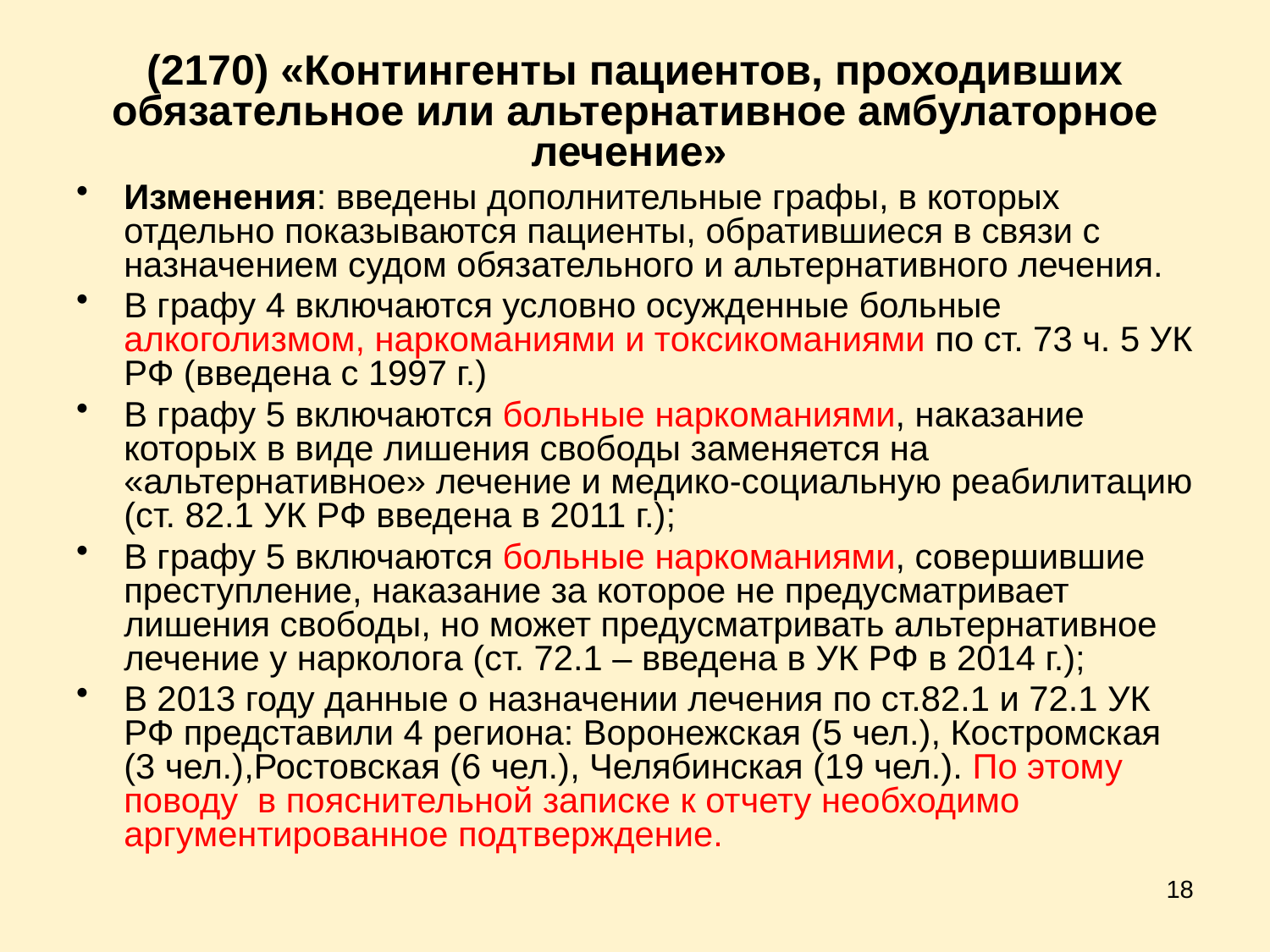

# (2170) «Контингенты пациентов, проходивших обязательное или альтернативное амбулаторное лечение»
Изменения: введены дополнительные графы, в которых отдельно показываются пациенты, обратившиеся в связи с назначением судом обязательного и альтернативного лечения.
В графу 4 включаются условно осужденные больные алкоголизмом, наркоманиями и токсикоманиями по ст. 73 ч. 5 УК РФ (введена с 1997 г.)
В графу 5 включаются больные наркоманиями, наказание которых в виде лишения свободы заменяется на «альтернативное» лечение и медико-социальную реабилитацию (ст. 82.1 УК РФ введена в 2011 г.);
В графу 5 включаются больные наркоманиями, совершившие преступление, наказание за которое не предусматривает лишения свободы, но может предусматривать альтернативное лечение у нарколога (ст. 72.1 – введена в УК РФ в 2014 г.);
В 2013 году данные о назначении лечения по ст.82.1 и 72.1 УК РФ представили 4 региона: Воронежская (5 чел.), Костромская (3 чел.),Ростовская (6 чел.), Челябинская (19 чел.). По этому поводу  в пояснительной записке к отчету необходимо аргументированное подтверждение.

18